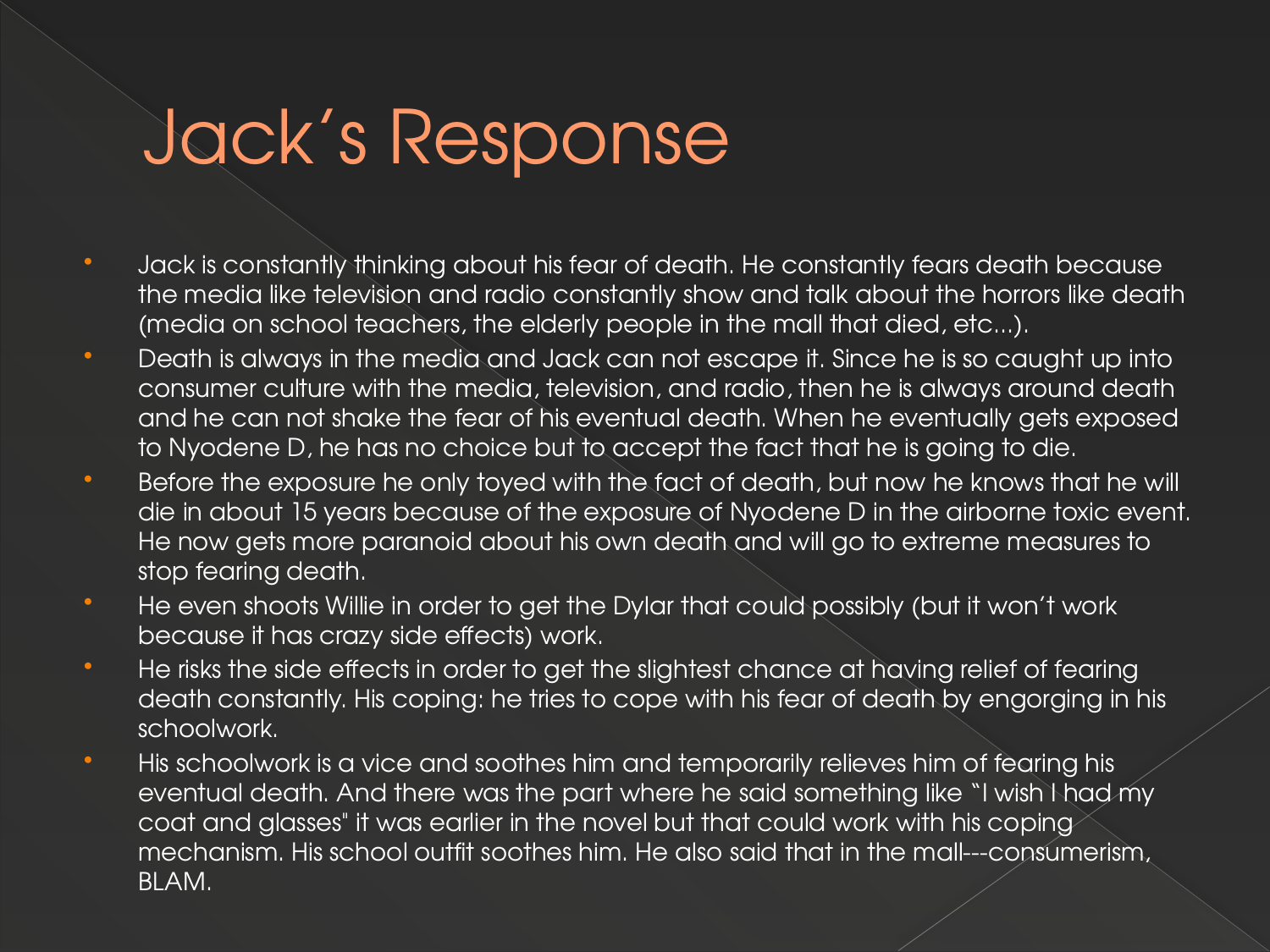

# Jack’s Response
Jack is constantly thinking about his fear of death. He constantly fears death because the media like television and radio constantly show and talk about the horrors like death (media on school teachers, the elderly people in the mall that died, etc...).
Death is always in the media and Jack can not escape it. Since he is so caught up into consumer culture with the media, television, and radio, then he is always around death and he can not shake the fear of his eventual death. When he eventually gets exposed to Nyodene D, he has no choice but to accept the fact that he is going to die.
Before the exposure he only toyed with the fact of death, but now he knows that he will die in about 15 years because of the exposure of Nyodene D in the airborne toxic event. He now gets more paranoid about his own death and will go to extreme measures to stop fearing death.
He even shoots Willie in order to get the Dylar that could possibly (but it won’t work because it has crazy side effects) work.
He risks the side effects in order to get the slightest chance at having relief of fearing death constantly. His coping: he tries to cope with his fear of death by engorging in his schoolwork.
His schoolwork is a vice and soothes him and temporarily relieves him of fearing his eventual death. And there was the part where he said something like “I wish I had my coat and glasses" it was earlier in the novel but that could work with his coping mechanism. His school outfit soothes him. He also said that in the mall---consumerism, BLAM.